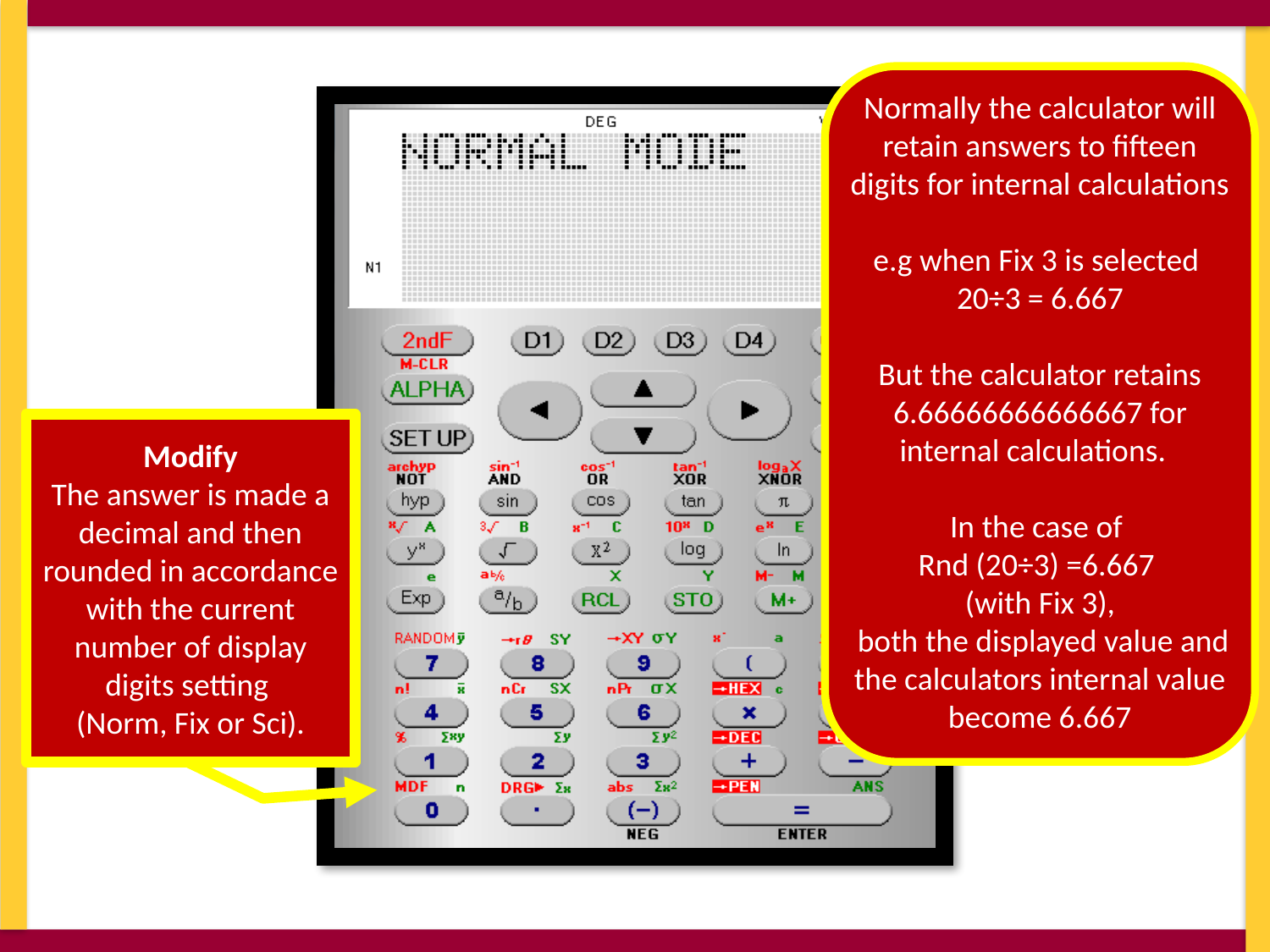

Normally the calculator will retain answers to fifteen digits for internal calculations

e.g when Fix 3 is selected
20÷3 = 6.667

But the calculator retains 6.66666666666667 for internal calculations.

In the case of
Rnd (20÷3) =6.667
(with Fix 3),
 both the displayed value and the calculators internal value become 6.667
Modify
The answer is made a decimal and then rounded in accordance with the current number of display digits setting
(Norm, Fix or Sci).